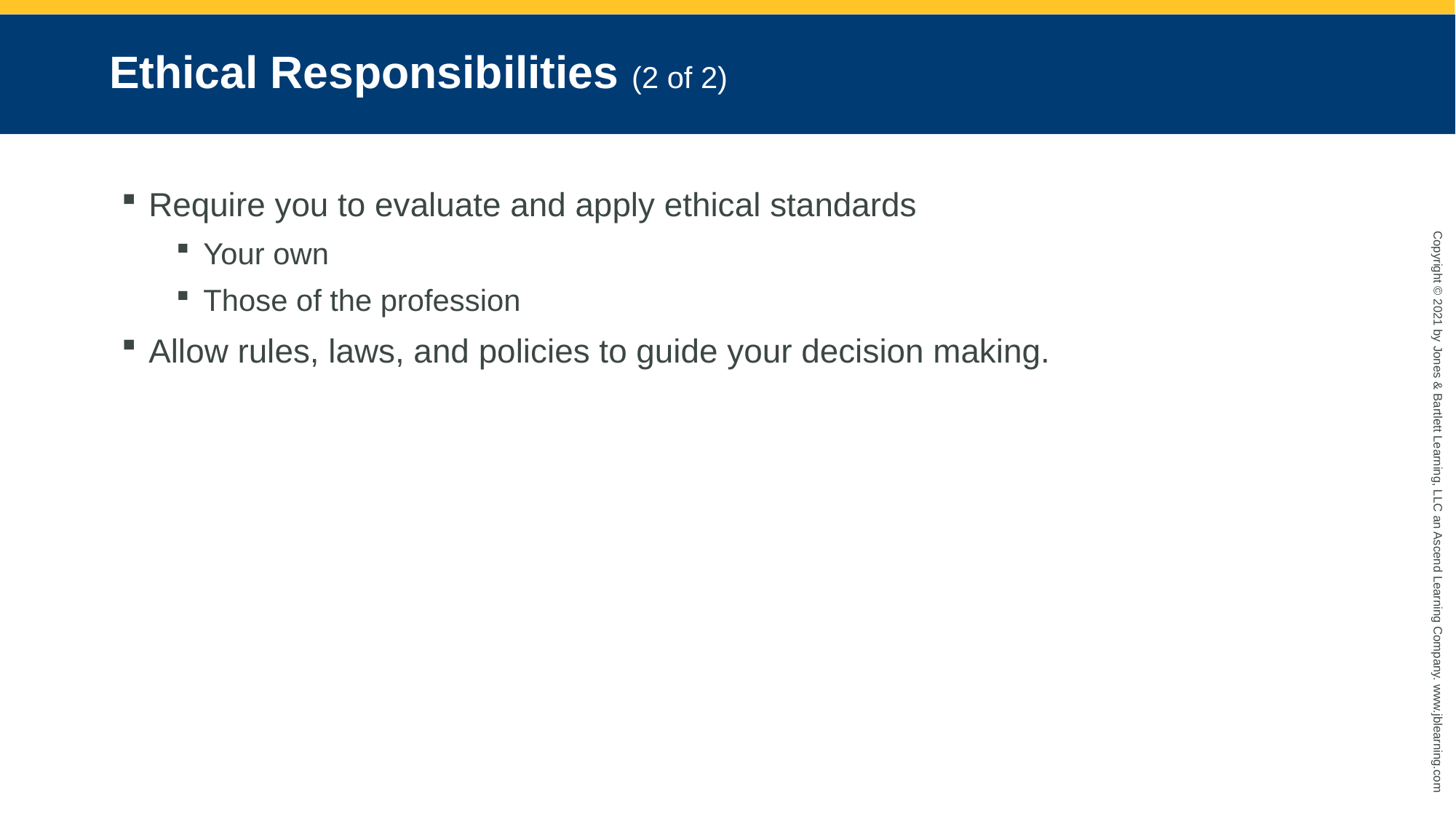

# Ethical Responsibilities (2 of 2)
Require you to evaluate and apply ethical standards
Your own
Those of the profession
Allow rules, laws, and policies to guide your decision making.